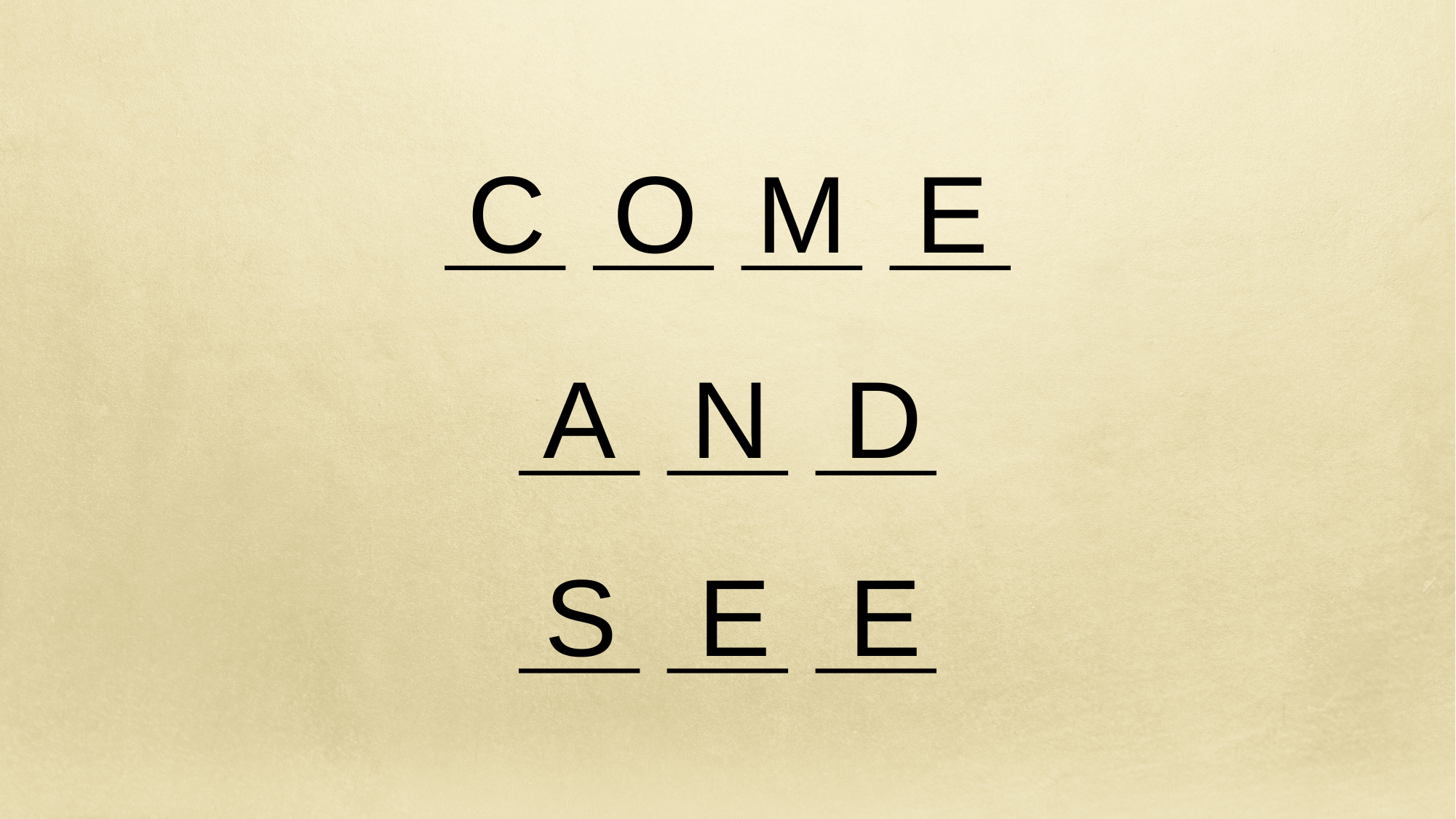

C
O
M
E

A
N
D

S
E
E